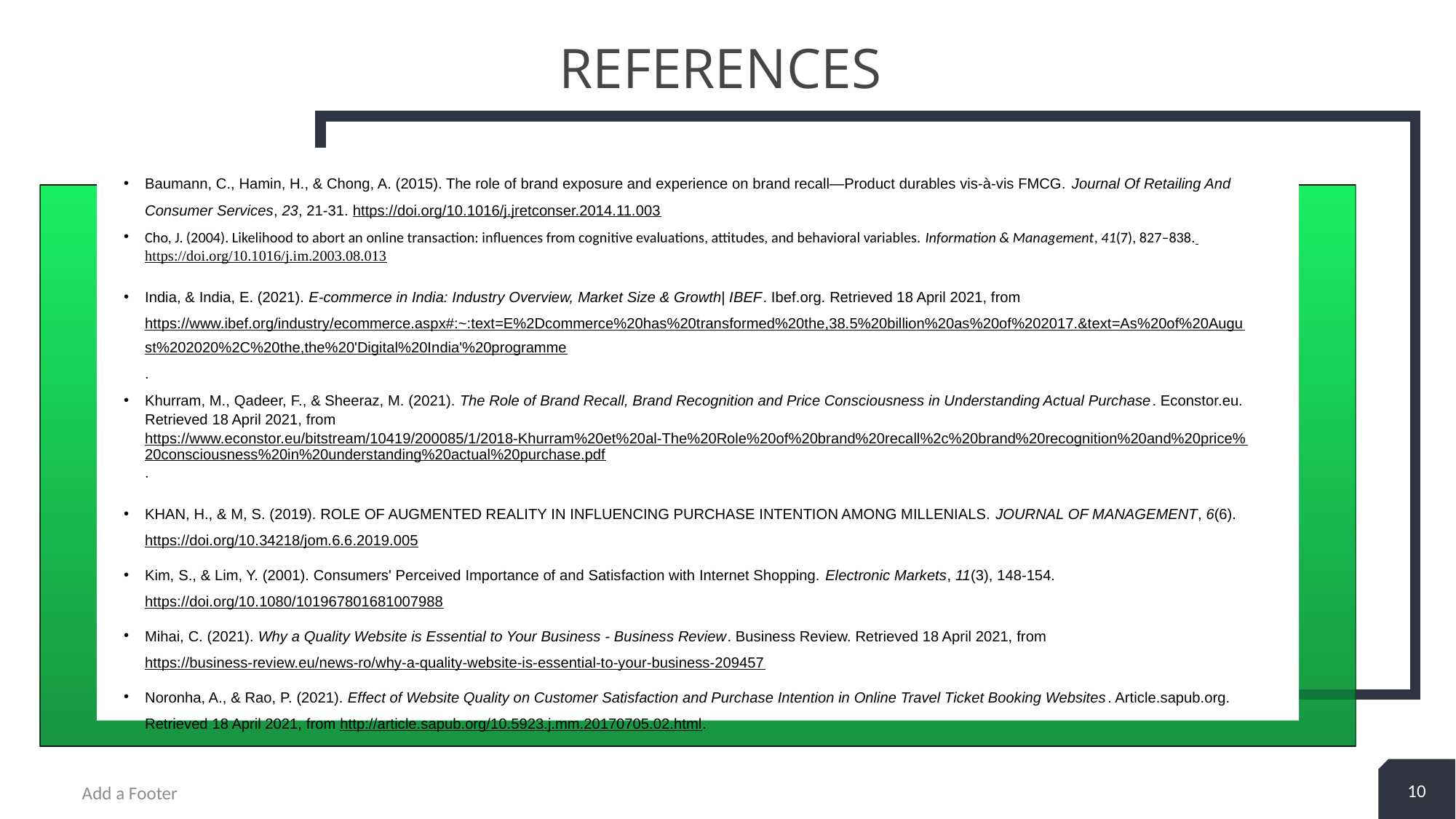

# References

Baumann, C., Hamin, H., & Chong, A. (2015). The role of brand exposure and experience on brand recall—Product durables vis-à-vis FMCG. Journal Of Retailing And Consumer Services, 23, 21-31. https://doi.org/10.1016/j.jretconser.2014.11.003
Cho, J. (2004). Likelihood to abort an online transaction: influences from cognitive evaluations, attitudes, and behavioral variables. Information & Management, 41(7), 827–838. https://doi.org/10.1016/j.im.2003.08.013
India, & India, E. (2021). E-commerce in India: Industry Overview, Market Size & Growth| IBEF. Ibef.org. Retrieved 18 April 2021, from https://www.ibef.org/industry/ecommerce.aspx#:~:text=E%2Dcommerce%20has%20transformed%20the,38.5%20billion%20as%20of%202017.&text=As%20of%20August%202020%2C%20the,the%20'Digital%20India'%20programme.
Khurram, M., Qadeer, F., & Sheeraz, M. (2021). The Role of Brand Recall, Brand Recognition and Price Consciousness in Understanding Actual Purchase. Econstor.eu. Retrieved 18 April 2021, from https://www.econstor.eu/bitstream/10419/200085/1/2018-Khurram%20et%20al-The%20Role%20of%20brand%20recall%2c%20brand%20recognition%20and%20price%20consciousness%20in%20understanding%20actual%20purchase.pdf.
KHAN, H., & M, S. (2019). ROLE OF AUGMENTED REALITY IN INFLUENCING PURCHASE INTENTION AMONG MILLENIALS. JOURNAL OF MANAGEMENT, 6(6). https://doi.org/10.34218/jom.6.6.2019.005
Kim, S., & Lim, Y. (2001). Consumers' Perceived Importance of and Satisfaction with Internet Shopping. Electronic Markets, 11(3), 148-154. https://doi.org/10.1080/101967801681007988
Mihai, C. (2021). Why a Quality Website is Essential to Your Business - Business Review. Business Review. Retrieved 18 April 2021, from https://business-review.eu/news-ro/why-a-quality-website-is-essential-to-your-business-209457
Noronha, A., & Rao, P. (2021). Effect of Website Quality on Customer Satisfaction and Purchase Intention in Online Travel Ticket Booking Websites. Article.sapub.org. Retrieved 18 April 2021, from http://article.sapub.org/10.5923.j.mm.20170705.02.html.

2

+

10
Add a Footer